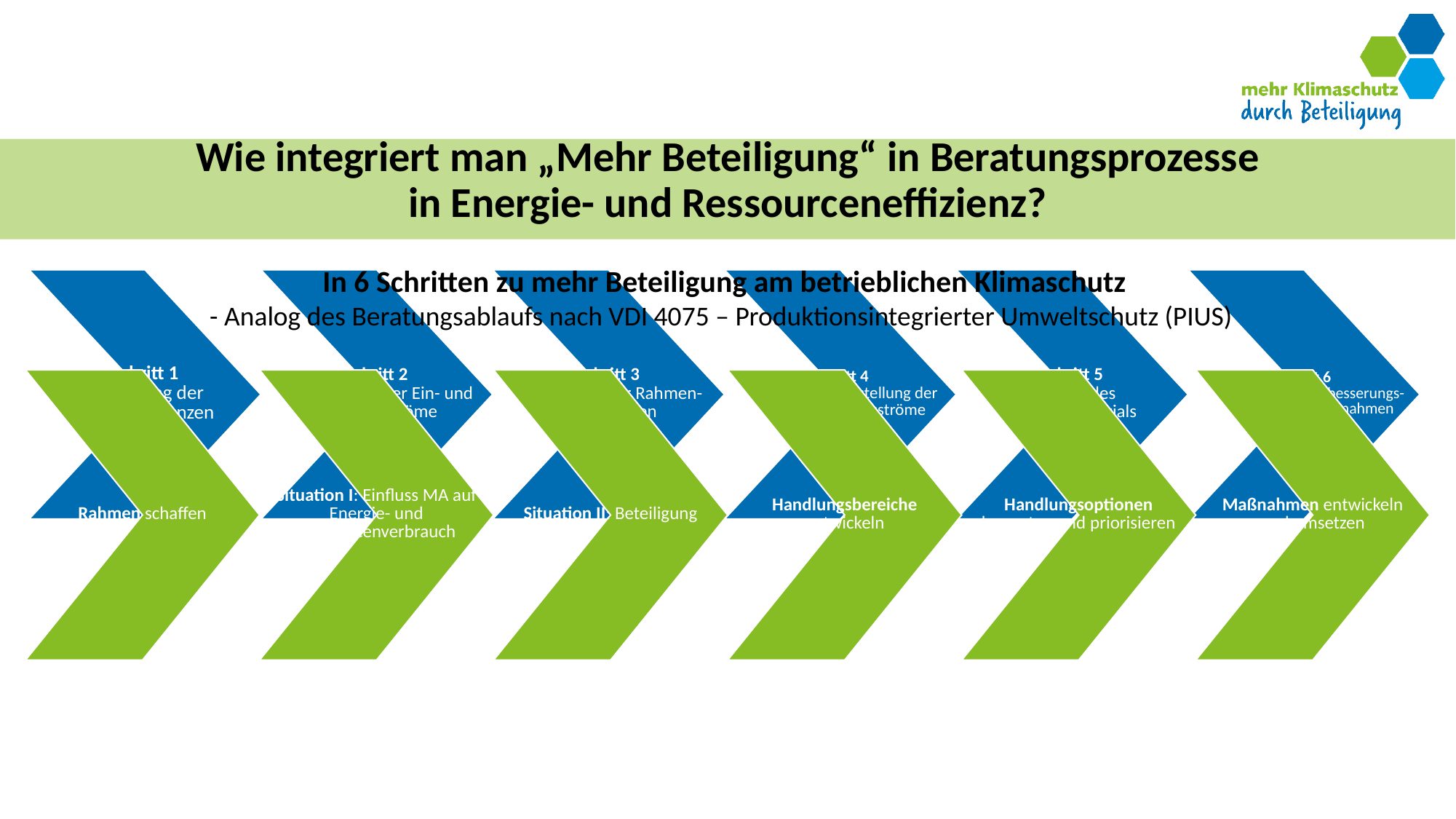

# Wie integriert man „Mehr Beteiligung“ in Beratungsprozesse in Energie- und Ressourceneffizienz?
In 6 Schritten zu mehr Beteiligung am betrieblichen Klimaschutz
- Analog des Beratungsablaufs nach VDI 4075 – Produktionsintegrierter Umweltschutz (PIUS)
Schritt 1
Festlegung der Wirkungsgrenzen
Schritt 2
Identifikation der Ein- und Ausgangsströme
Schritt 6
Darstellung des Verbesserungs-potenzials und Maßnahmen
Schritt 3
Feststellung der Rahmen-bedingungen
Schritt 4
Auswahl und Darstellung der Ein- und Ausgangsströme
Schritt 5
Analyse des Einsparpotenzials
Rahmen schaffen
Situation I: Einfluss MA auf Energie- und Ressourcenverbrauch
Maßnahmen entwickeln und umsetzen
Situation II: Beteiligung
Handlungsbereiche entwickeln
Handlungsoptionen bewerten und priorisieren